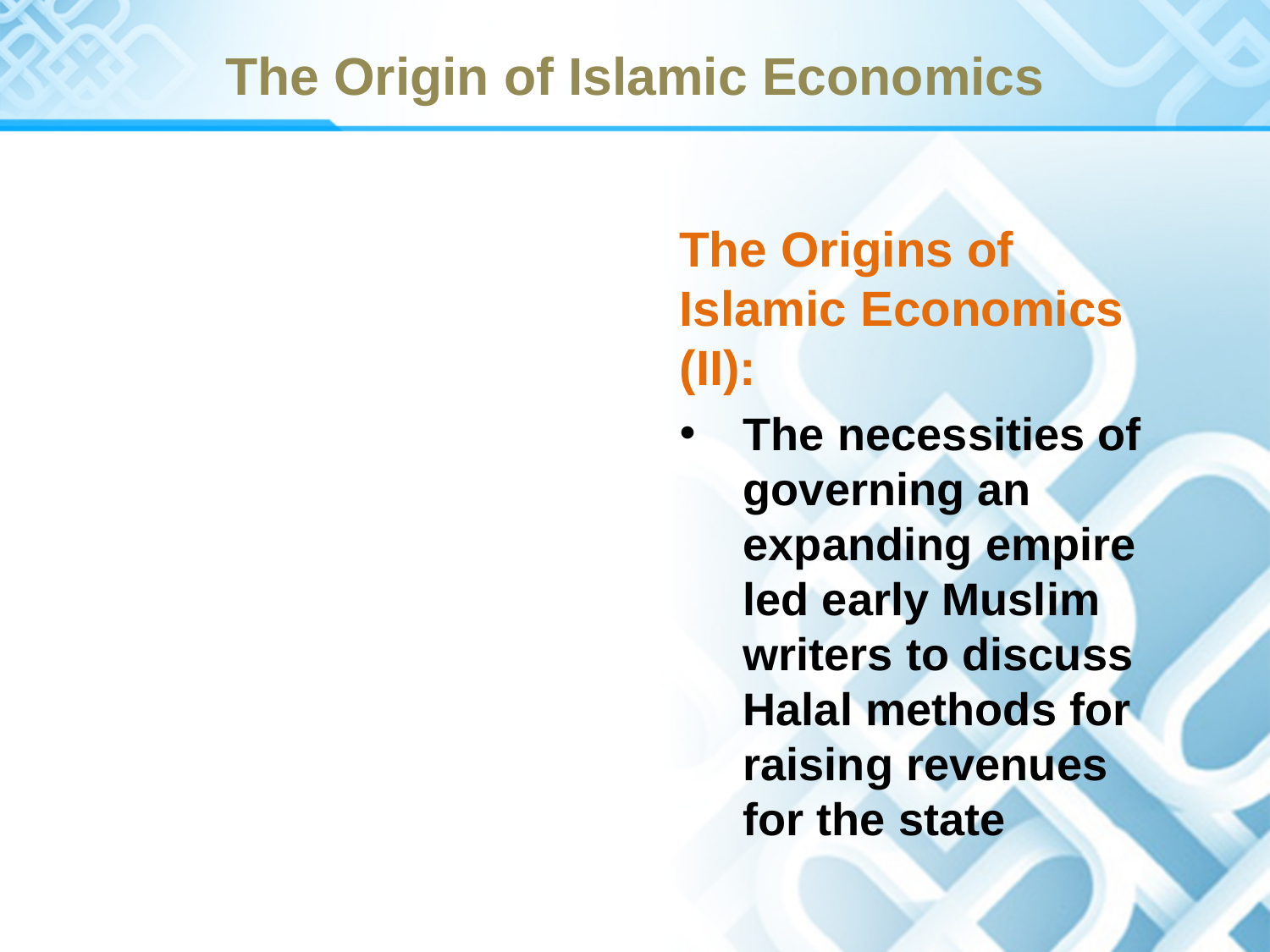

The Origin of Islamic Economics
The Origins of Islamic Economics (II):
The necessities of governing an expanding empire led early Muslim writers to discuss Halal methods for raising revenues for the state